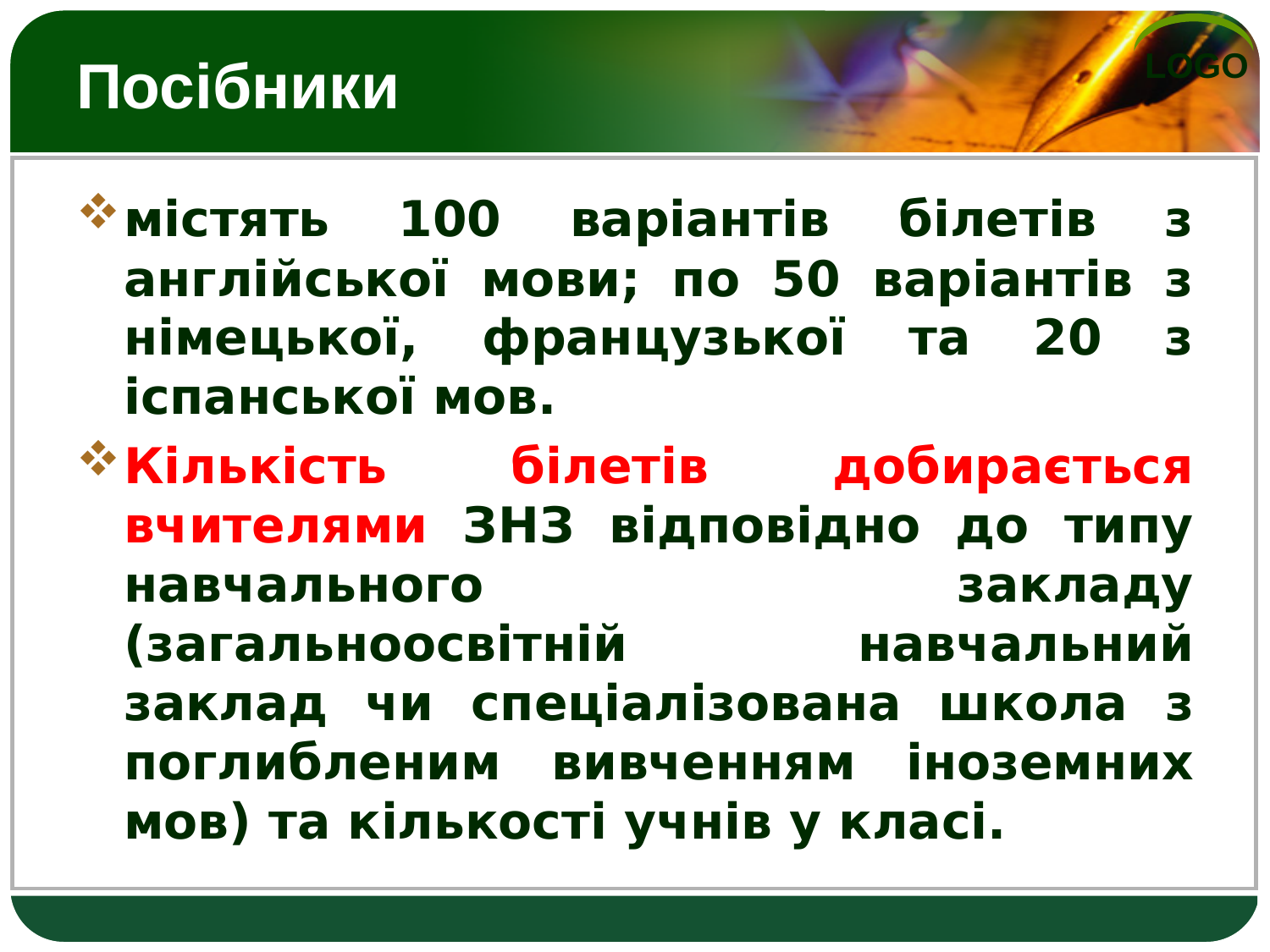

# Посібники
містять 100 варіантів білетів з англійської мови; по 50 варіантів з німецької, французької та 20 з іспанської мов.
Кількість білетів добирається вчителями ЗНЗ відповідно до типу навчального закладу (загальноосвітній навчальний заклад чи спеціалізована школа з поглибленим вивченням іноземних мов) та кількості учнів у класі.